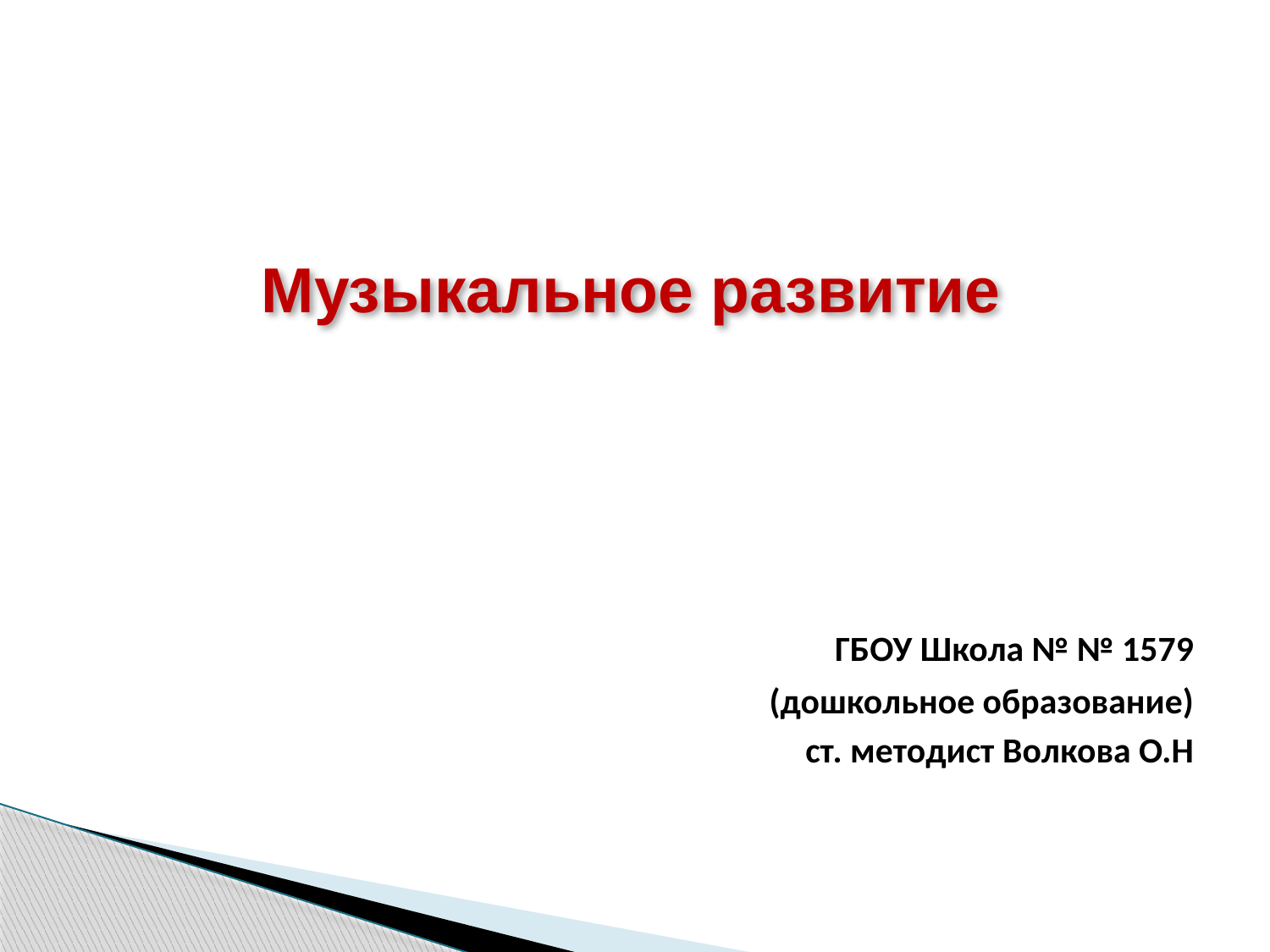

# Музыкальное развитие
 ГБОУ Школа № № 1579
(дошкольное образование)
ст. методист Волкова О.Н